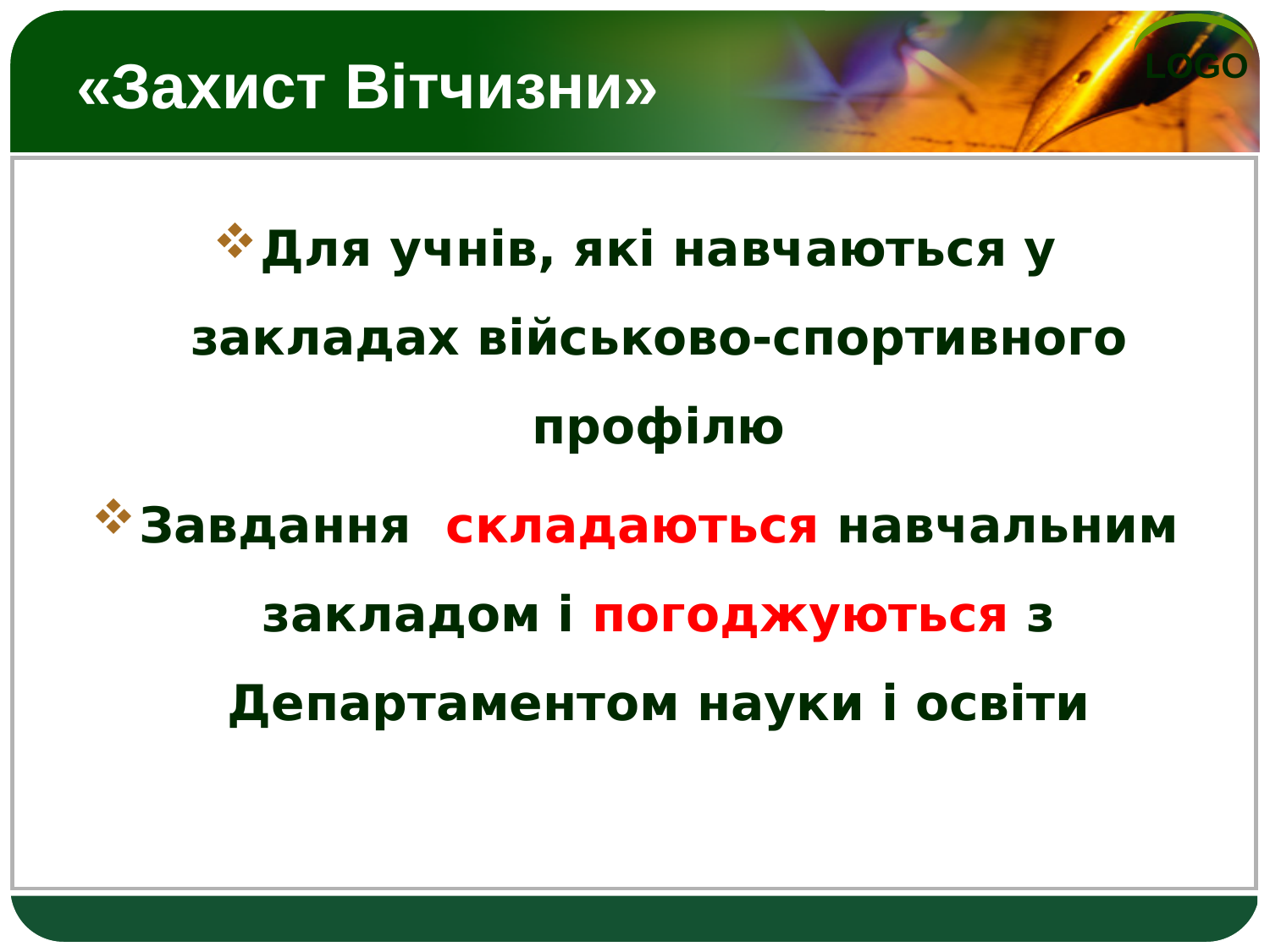

# «Захист Вітчизни»
Для учнів, які навчаються у закладах військово-спортивного профілю
Завдання  складаються навчальним закладом і погоджуються з Департаментом науки і освіти